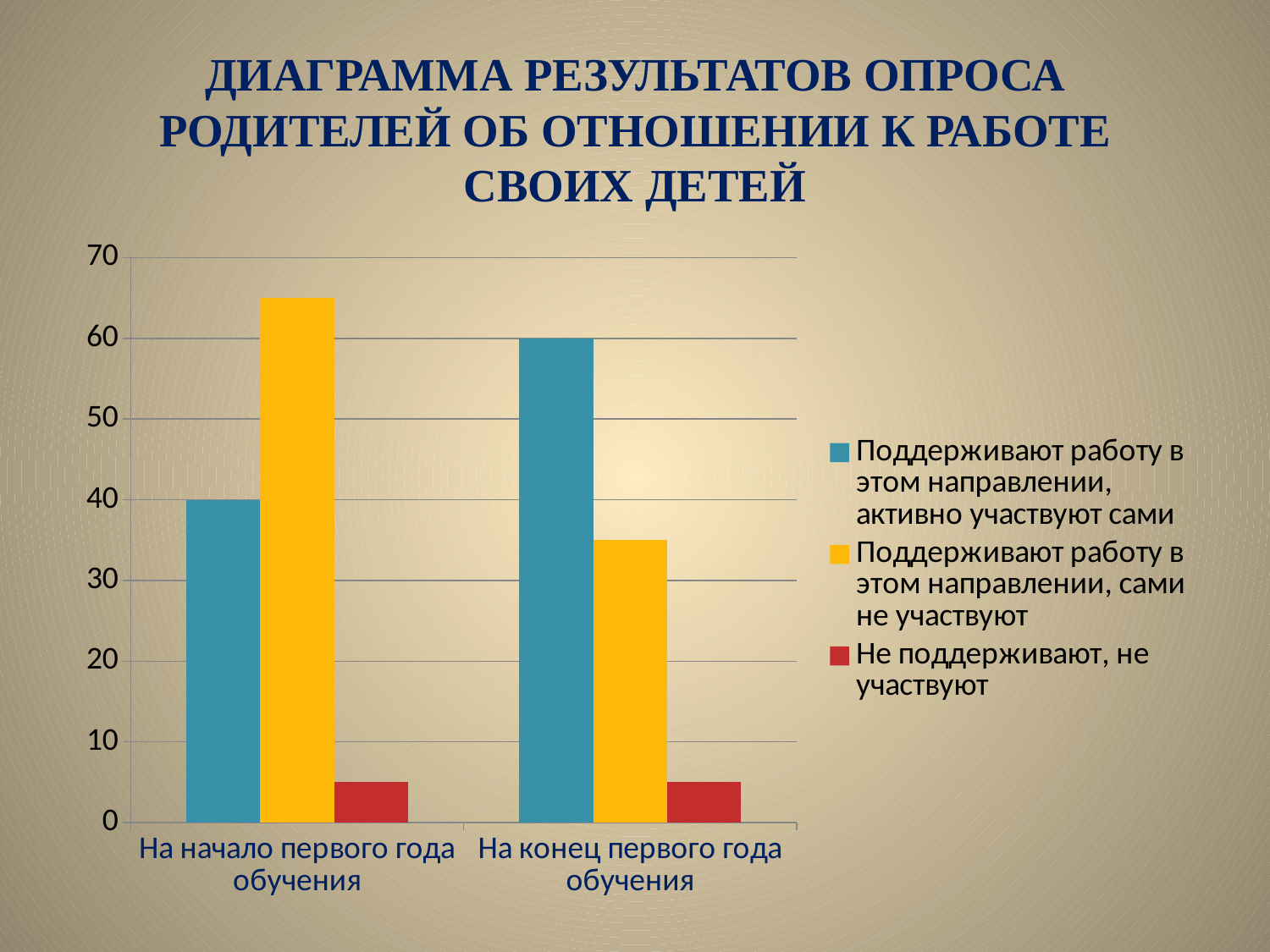

# ДИАГРАММА РЕЗУЛЬТАТОВ ОПРОСА РОДИТЕЛЕЙ ОБ ОТНОШЕНИИ К РАБОТЕ СВОИХ ДЕТЕЙ

### Chart

| Category | Поддерживают работу в этом направлении, активно участвуют сами | Поддерживают работу в этом направлении, сами не участвуют | Не поддерживают, не участвуют |
|---|---|---|---|
| На начало первого года обучения | 40.0 | 65.0 | 5.0 |
| На конец первого года обучения | 60.0 | 35.0 | 5.0 |